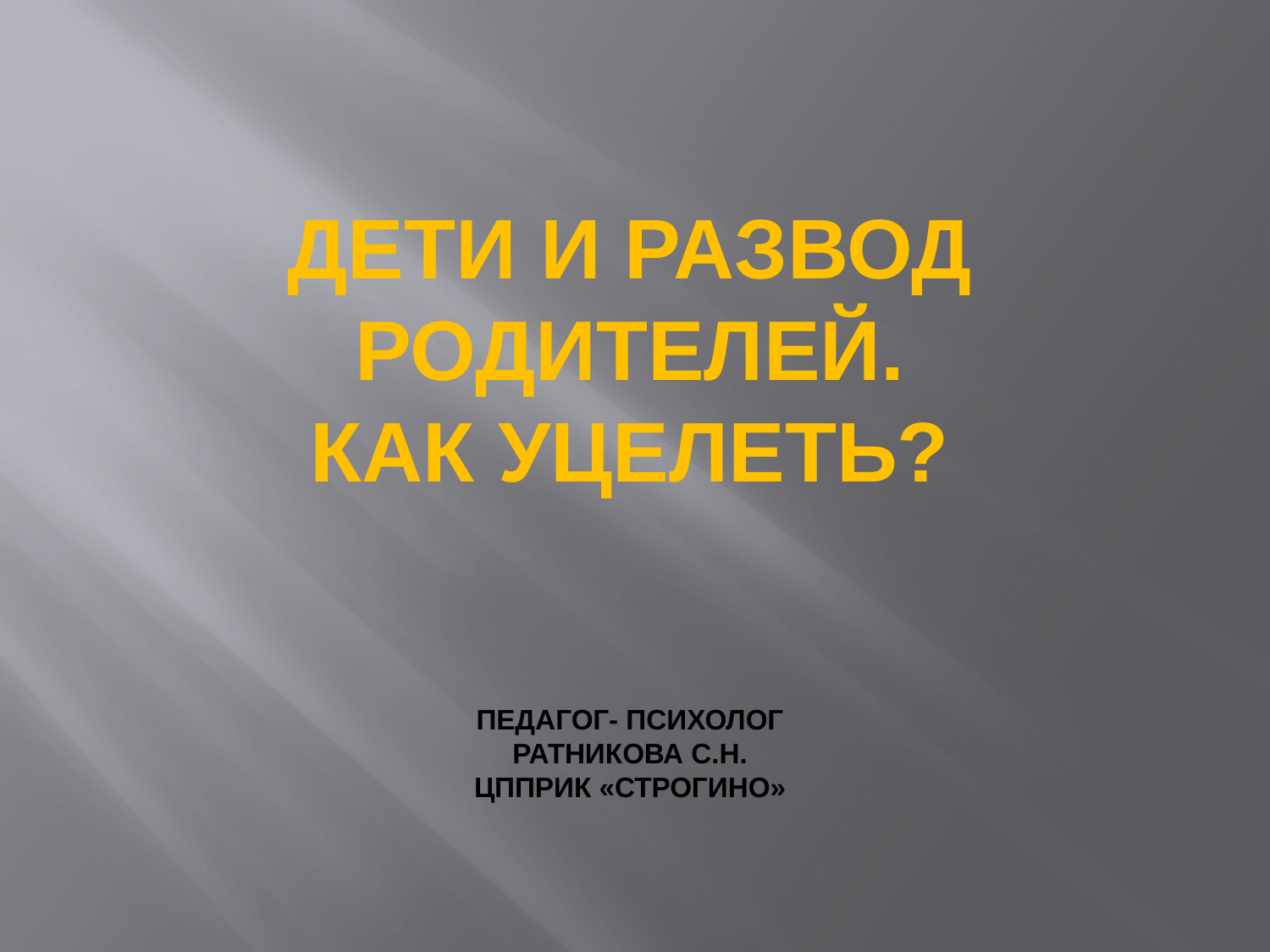

# Дети и развод родителей. Как уцелеть? Педагог- психолог Ратникова С.Н. ЦППРиК «Строгино»